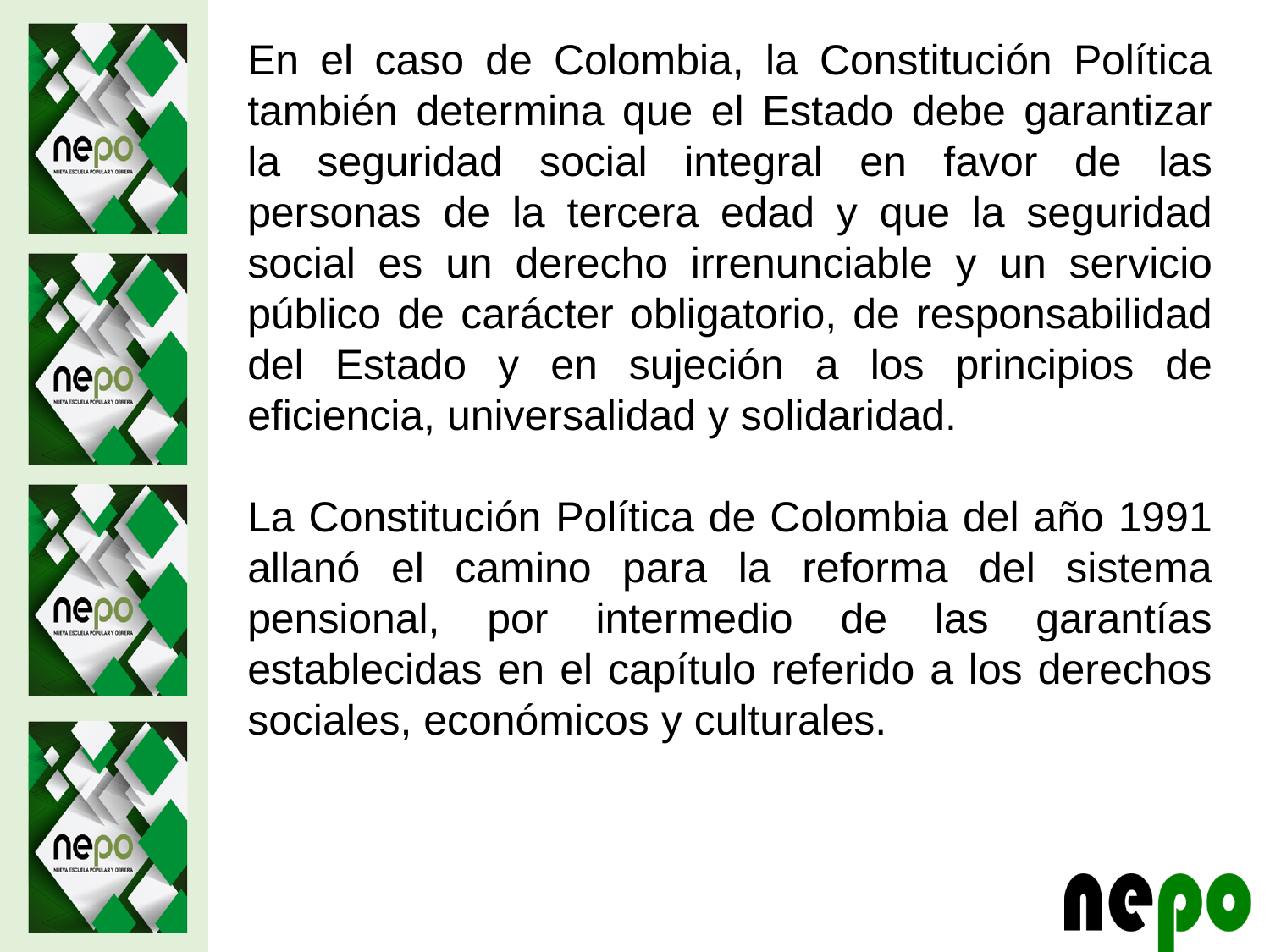

En el caso de Colombia, la Constitución Política también determina que el Estado debe garantizar la seguridad social integral en favor de las personas de la tercera edad y que la seguridad social es un derecho irrenunciable y un servicio público de carácter obligatorio, de responsabilidad del Estado y en sujeción a los principios de eficiencia, universalidad y solidaridad.

La Constitución Política de Colombia del año 1991 allanó el camino para la reforma del sistema pensional, por intermedio de las garantías establecidas en el capítulo referido a los derechos sociales, económicos y culturales.